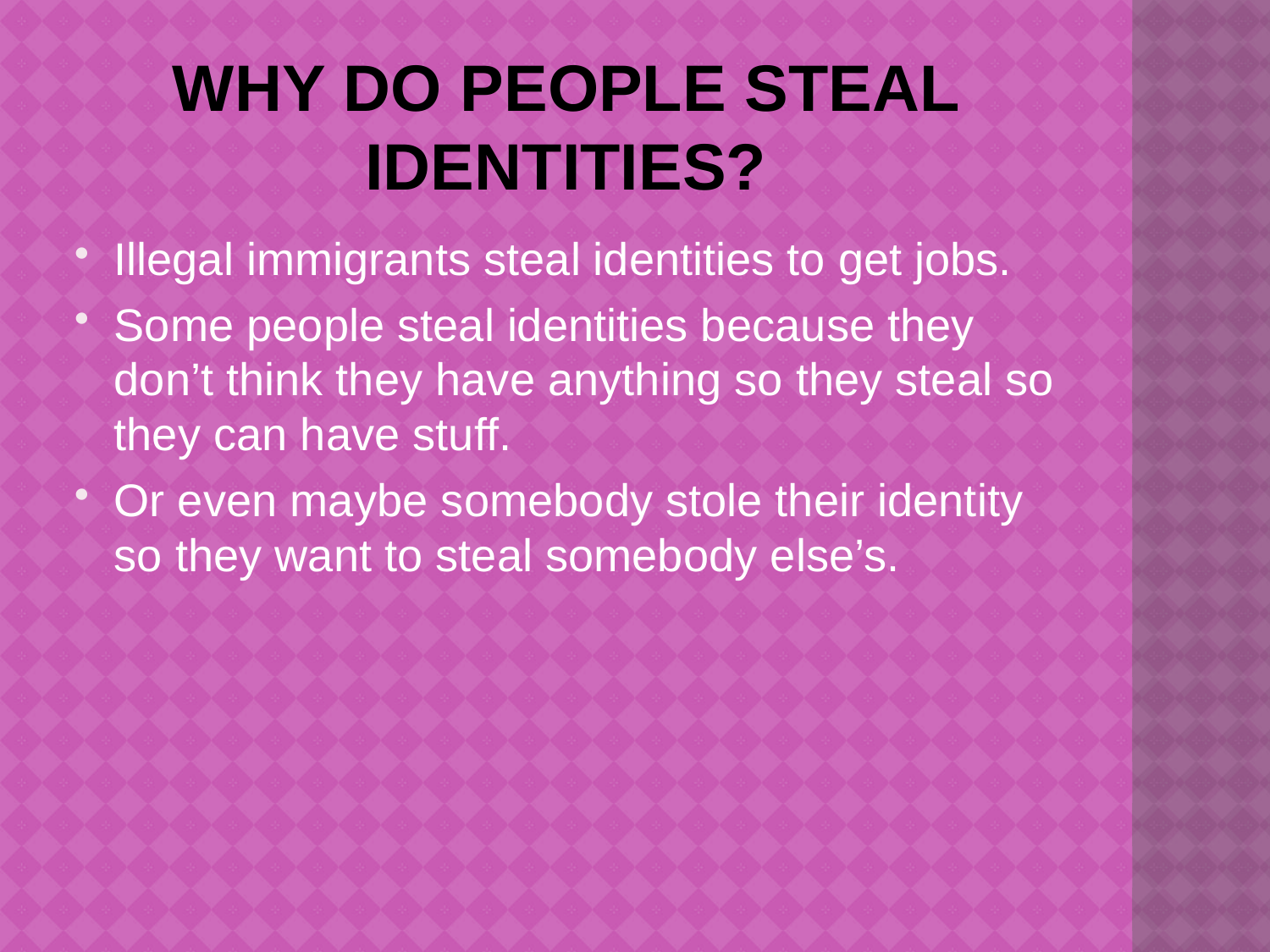

# Why do people steal identities?
Illegal immigrants steal identities to get jobs.
Some people steal identities because they don’t think they have anything so they steal so they can have stuff.
Or even maybe somebody stole their identity so they want to steal somebody else’s.